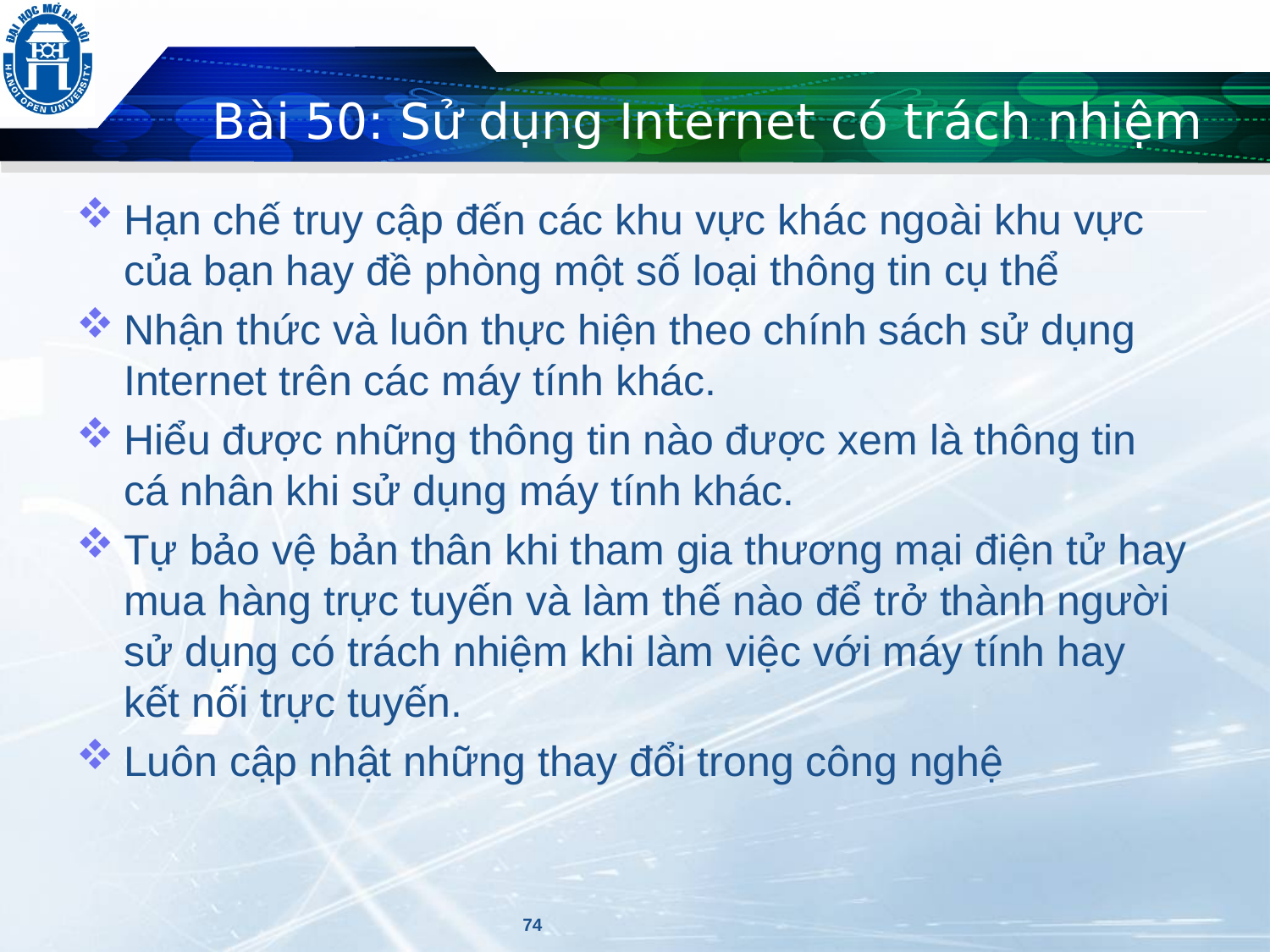

# Bài 50: Sử dụng Internet có trách nhiệm
Hạn chế truy cập đến các khu vực khác ngoài khu vực của bạn hay đề phòng một số loại thông tin cụ thể
Nhận thức và luôn thực hiện theo chính sách sử dụng Internet trên các máy tính khác.
Hiểu được những thông tin nào được xem là thông tin cá nhân khi sử dụng máy tính khác.
Tự bảo vệ bản thân khi tham gia thương mại điện tử hay mua hàng trực tuyến và làm thế nào để trở thành người sử dụng có trách nhiệm khi làm việc với máy tính hay kết nối trực tuyến.
Luôn cập nhật những thay đổi trong công nghệ
74